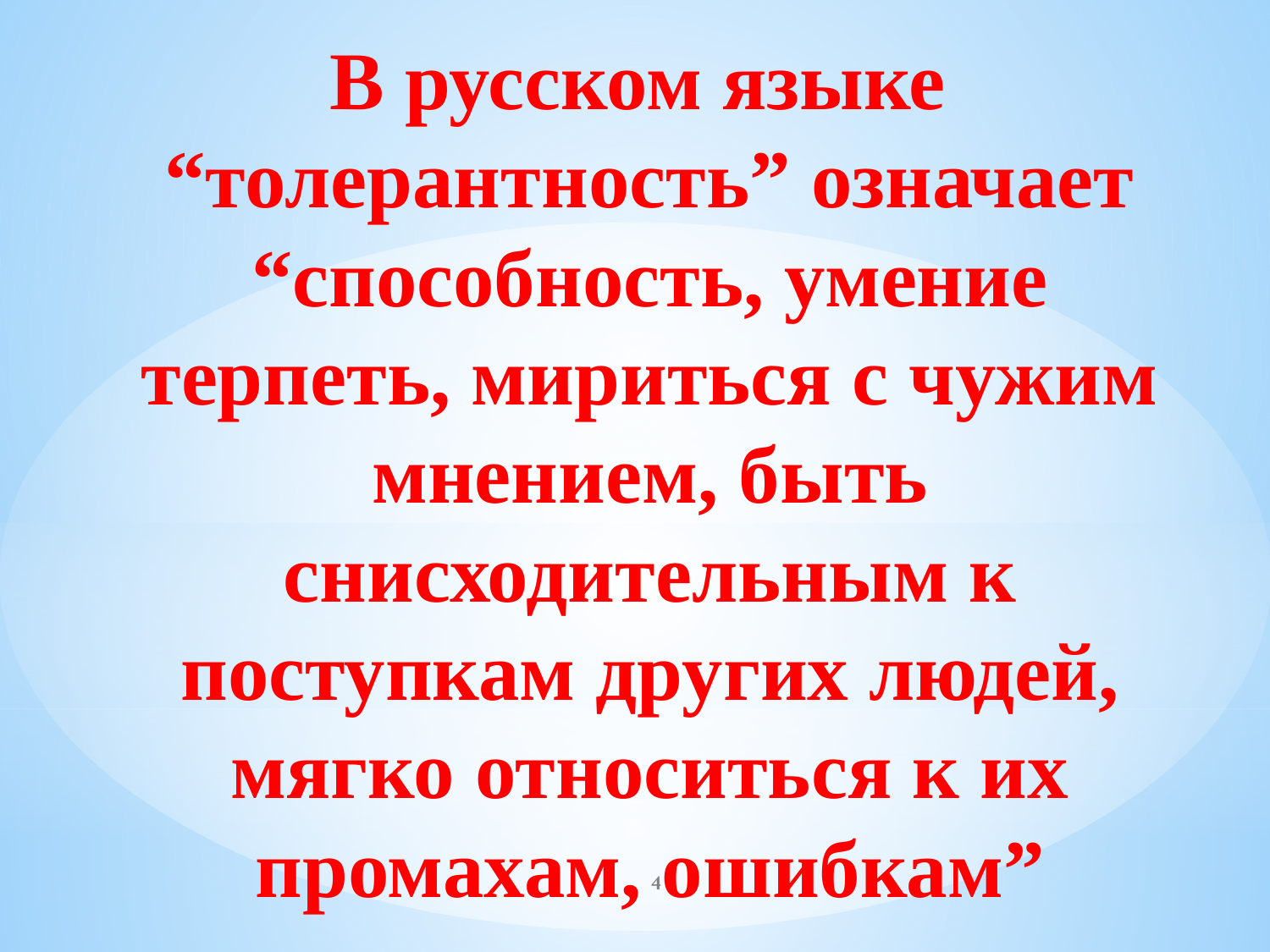

В русском языке “толерантность” означает “способность, умение терпеть, мириться с чужим мнением, быть снисходительным к поступкам других людей, мягко относиться к их промахам, ошибкам”
4